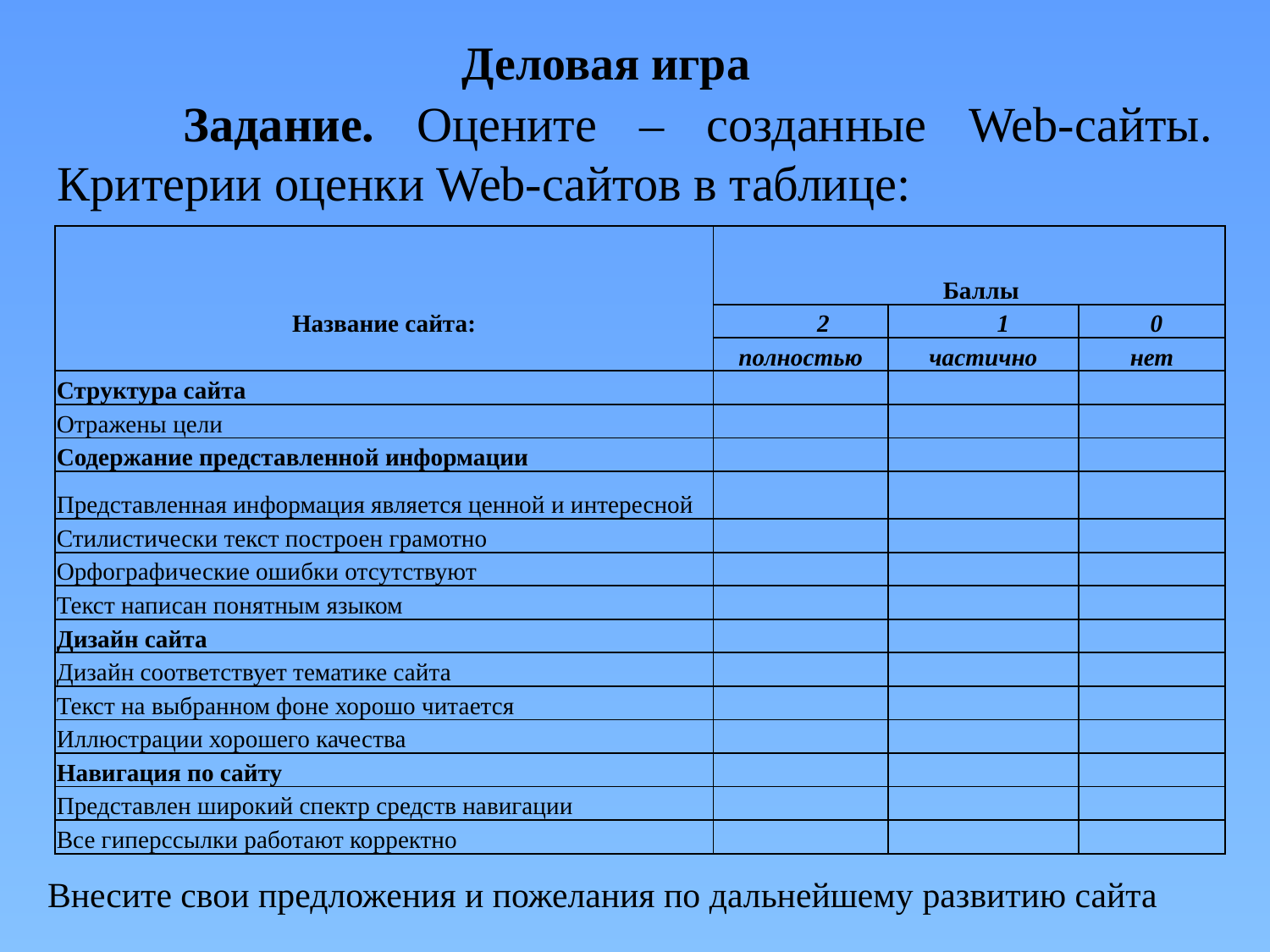

# Деловая игра
   Задание. Оцените – созданные Web-сайты. Критерии оценки Web-сайтов в таблице:

|  |  | Баллы |  |
| --- | --- | --- | --- |
| Название сайта: | 2 | 1 | 0 |
|  | полностью | частично | нет |
| Структура сайта |  |  |  |
| Отражены цели |  |  |  |
| Содержание представленной информации |  |  |  |
| Представленная информация является ценной и интересной |  |  |  |
| Стилистически текст построен грамотно |  |  |  |
| Орфографические ошибки отсутствуют |  |  |  |
| Текст написан понятным языком |  |  |  |
| Дизайн сайта |  |  |  |
| Дизайн соответствует тематике сайта |  |  |  |
| Текст на выбранном фоне хорошо читается |  |  |  |
| Иллюстрации хорошего качества |  |  |  |
| Навигация по сайту |  |  |  |
| Представлен широкий спектр средств навигации |  |  |  |
| Все гиперссылки работают корректно |  |  |  |
Внесите свои предложения и пожелания по дальнейшему развитию сайта